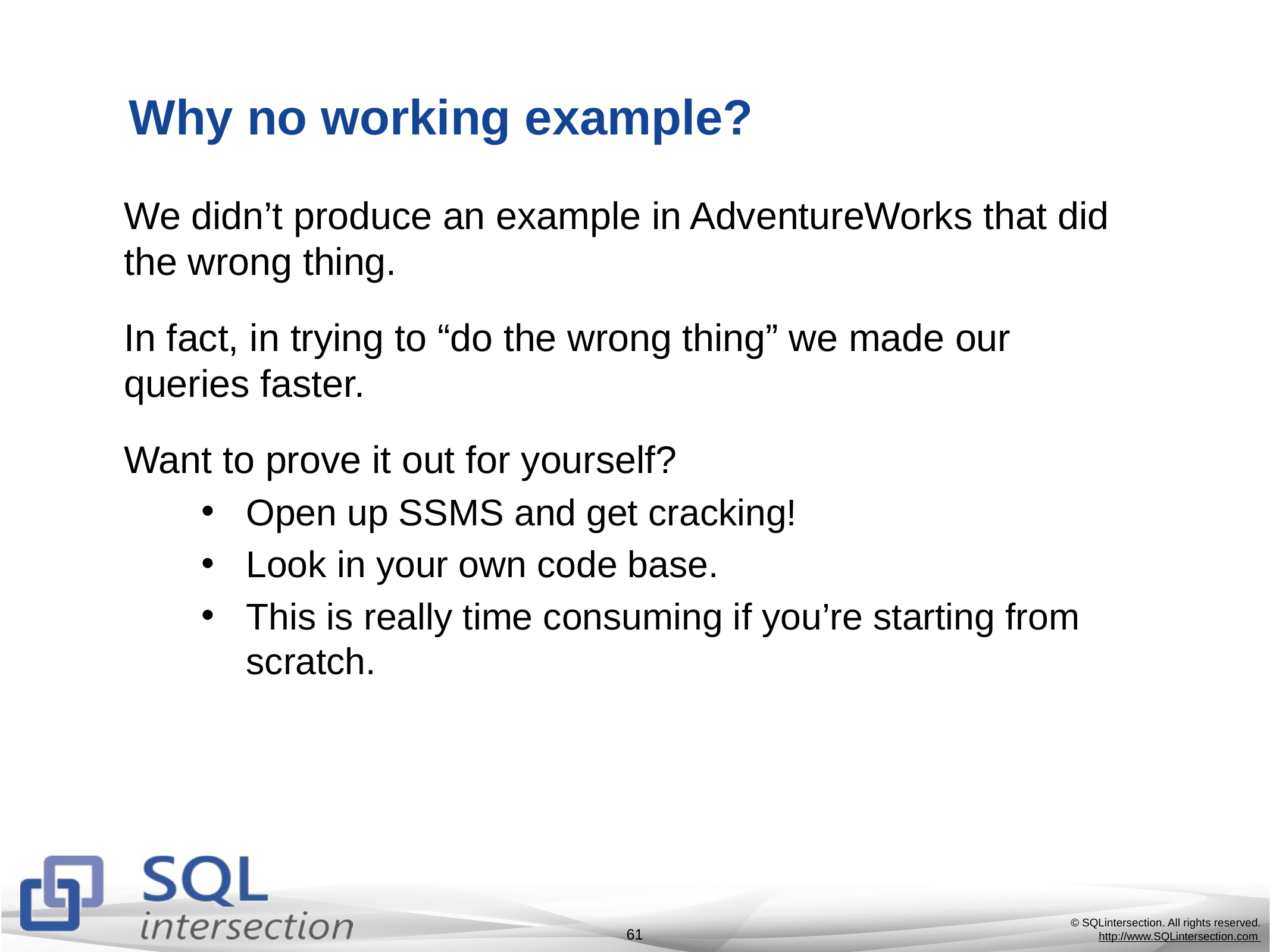

# Why no working example?
We didn’t produce an example in AdventureWorks that did the wrong thing.
In fact, in trying to “do the wrong thing” we made our queries faster.
Want to prove it out for yourself?
Open up SSMS and get cracking!
Look in your own code base.
This is really time consuming if you’re starting from scratch.